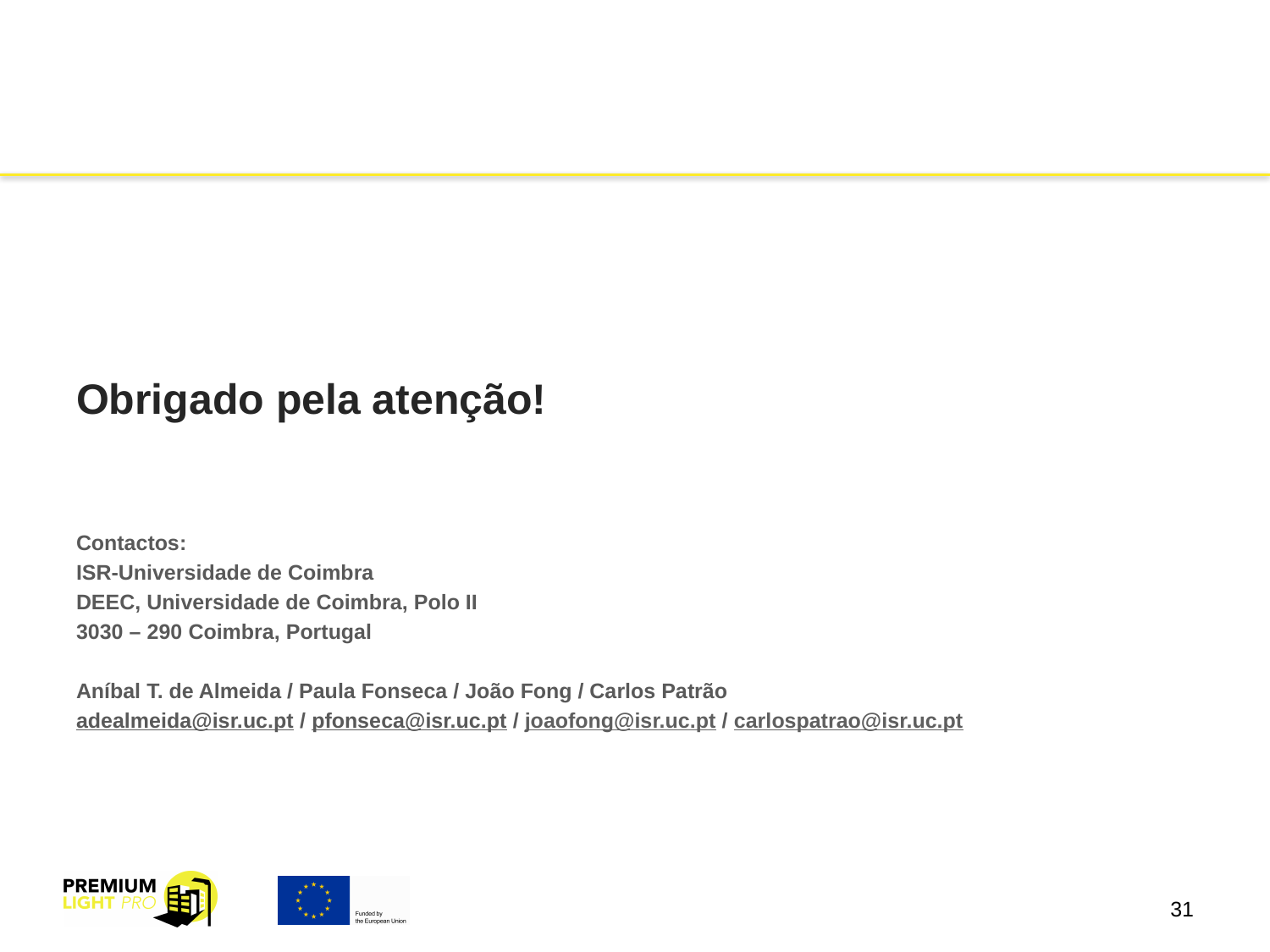

Obrigado pela atenção!
Contactos:
ISR-Universidade de Coimbra
DEEC, Universidade de Coimbra, Polo II
3030 – 290 Coimbra, Portugal

Aníbal T. de Almeida / Paula Fonseca / João Fong / Carlos Patrão
adealmeida@isr.uc.pt / pfonseca@isr.uc.pt / joaofong@isr.uc.pt / carlospatrao@isr.uc.pt